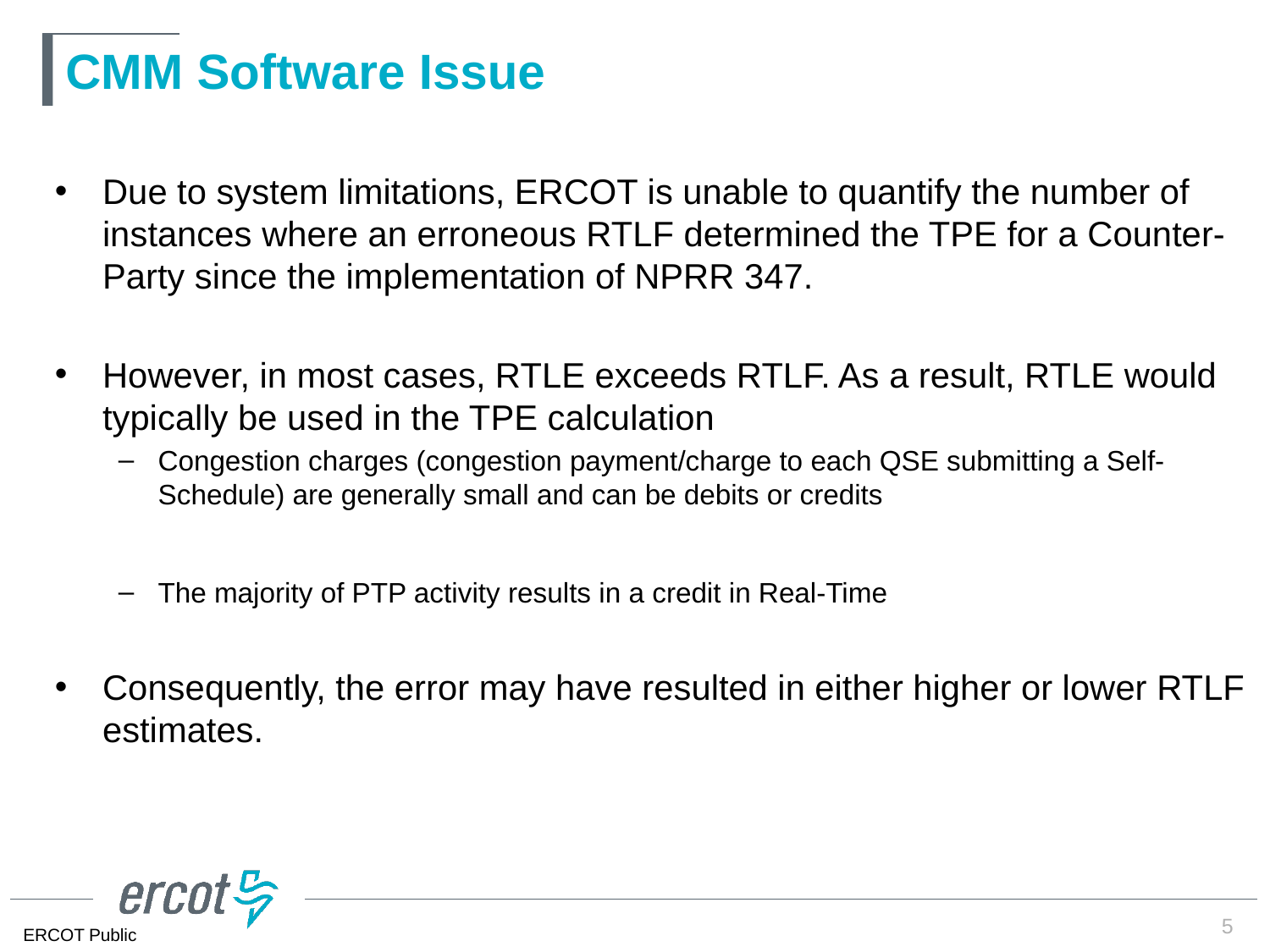

CMM Software Issue
Due to system limitations, ERCOT is unable to quantify the number of instances where an erroneous RTLF determined the TPE for a Counter-Party since the implementation of NPRR 347.

However, in most cases, RTLE exceeds RTLF. As a result, RTLE would typically be used in the TPE calculation
Congestion charges (congestion payment/charge to each QSE submitting a Self-Schedule) are generally small and can be debits or credits

The majority of PTP activity results in a credit in Real-Time

Consequently, the error may have resulted in either higher or lower RTLF estimates.
5